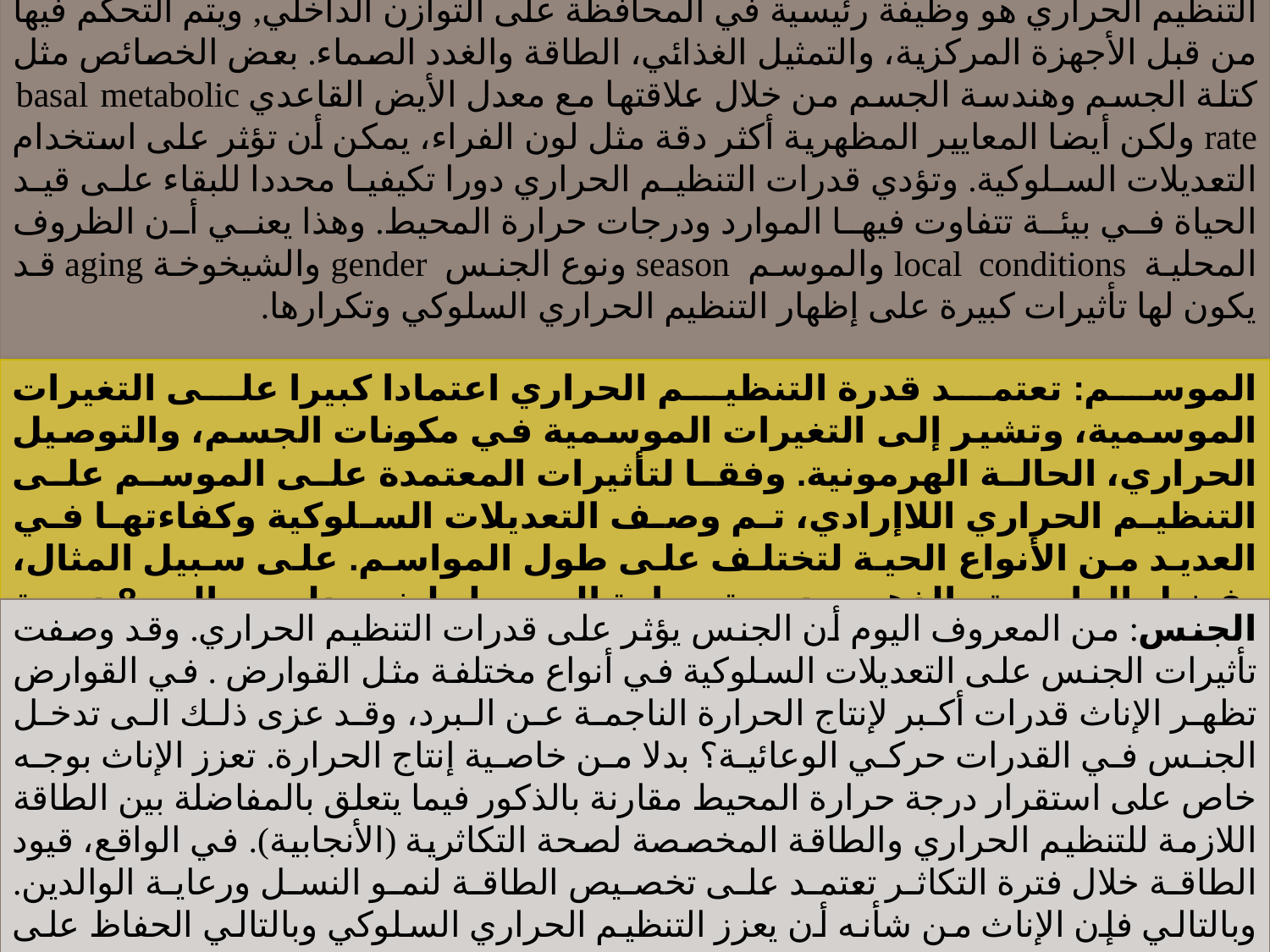

التنظيم الحراري هو وظيفة رئيسية في المحافظة على التوازن الداخلي, ويتم التحكم فيها من قبل الأجهزة المركزية، والتمثيل الغذائي، الطاقة والغدد الصماء. بعض الخصائص مثل كتلة الجسم وهندسة الجسم من خلال علاقتها مع معدل الأيض القاعدي basal metabolic rate ولكن أيضا المعايير المظهرية أكثر دقة مثل لون الفراء، يمكن أن تؤثر على استخدام التعديلات السلوكية. وتؤدي قدرات التنظيم الحراري دورا تكيفيا محددا للبقاء على قيد الحياة في بيئة تتفاوت فيها الموارد ودرجات حرارة المحيط. وهذا يعني أن الظروف المحلية  local conditions والموسم  season ونوع الجنس  gender والشيخوخة aging قد يكون لها تأثيرات كبيرة على إظهار التنظيم الحراري السلوكي وتكرارها.

الموسم: تعتمد قدرة التنظيم الحراري اعتمادا کبیرا علی التغیرات الموسمية، وتشیر إلی التغیرات الموسمیة في مكونات الجسم، والتوصیل الحراري، الحالة الھرمونية. وفقا لتأثيرات المعتمدة على الموسم على التنظيم الحراري اللاإرادي، تم وصف التعديلات السلوكية وكفاءتها في العديد من الأنواع الحية لتختلف على طول المواسم. على سبيل المثال، يفضل الهامستر الذهبي درجة حرارة المحيط بلغ معدله حوالي 8 درجة مئوية في حالة ما قبل السبات hibernating، ولكن تفضيل درجة حرارة المحيط أكثر من 24 درجة مئوية في فترة ما بعد السبات.
الجنس: من المعروف اليوم أن الجنس يؤثر على قدرات التنظيم الحراري. وقد وصفت تأثيرات الجنس على التعديلات السلوكية في أنواع مختلفة مثل القوارض . في القوارض تظهر الإناث قدرات أكبر لإنتاج الحرارة الناجمة عن البرد، وقد عزى ذلك الى تدخل الجنس في القدرات حركي الوعائية؟ بدلا من خاصية إنتاج الحرارة. تعزز الإناث بوجه خاص على استقرار درجة حرارة المحيط مقارنة بالذكور فيما يتعلق بالمفاضلة بين الطاقة اللازمة للتنظيم الحراري والطاقة المخصصة لصحة التكاثرية (الأنجابية). في الواقع، قيود الطاقة خلال فترة التكاثر تعتمد على تخصيص الطاقة لنمو النسل ورعاية الوالدين. وبالتالي فإن الإناث من شأنه أن يعزز التنظيم الحراري السلوكي وبالتالي الحفاظ على مستويات منخفضة من إنفاق الطاقة.